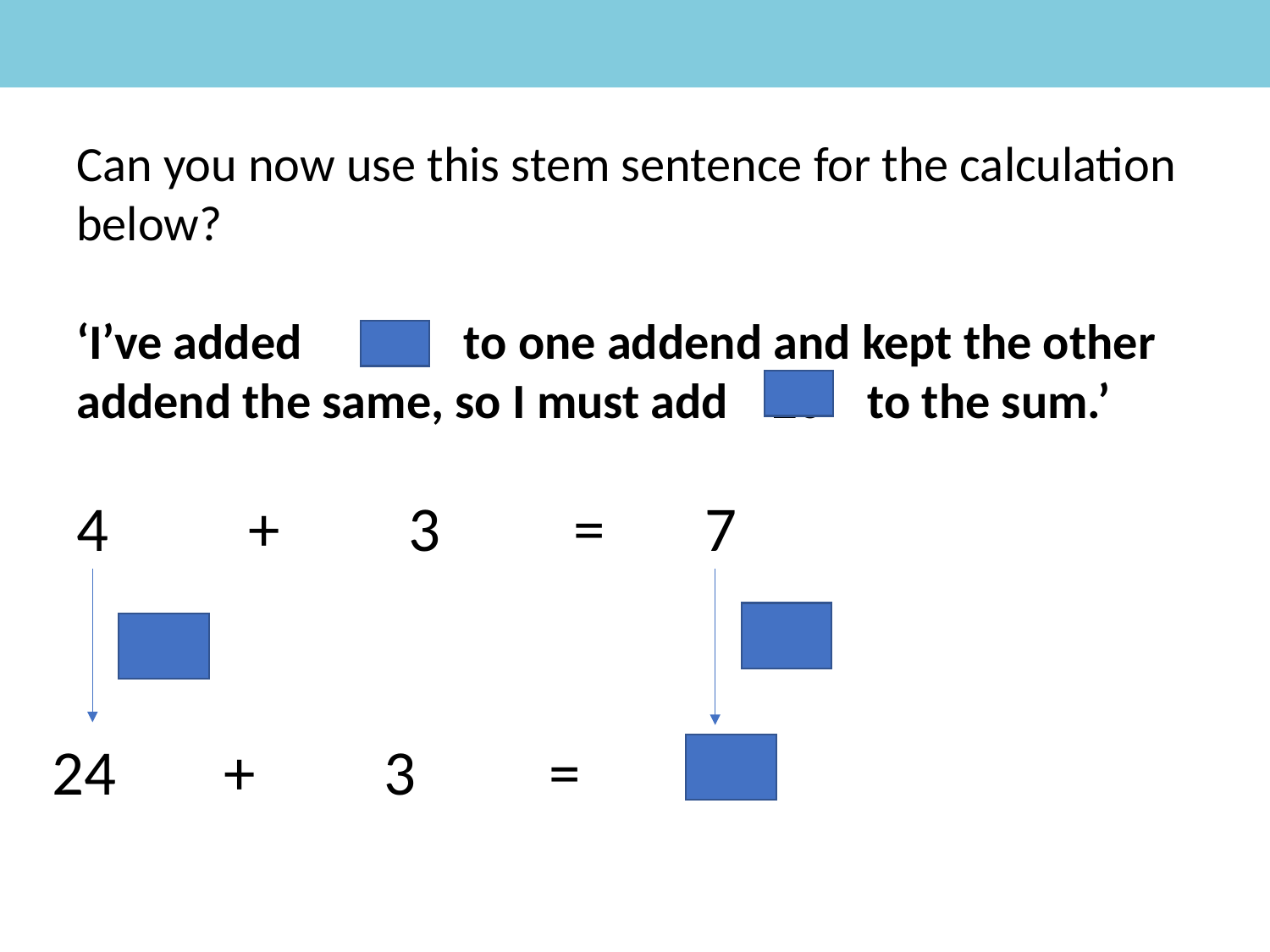

Can you now use this stem sentence for the calculation below?

‘I’ve added      20    to one addend and kept the other addend the same, so I must add    20    to the sum.’

3
=
7
+
4
+20
+20

3
=
+
24
27